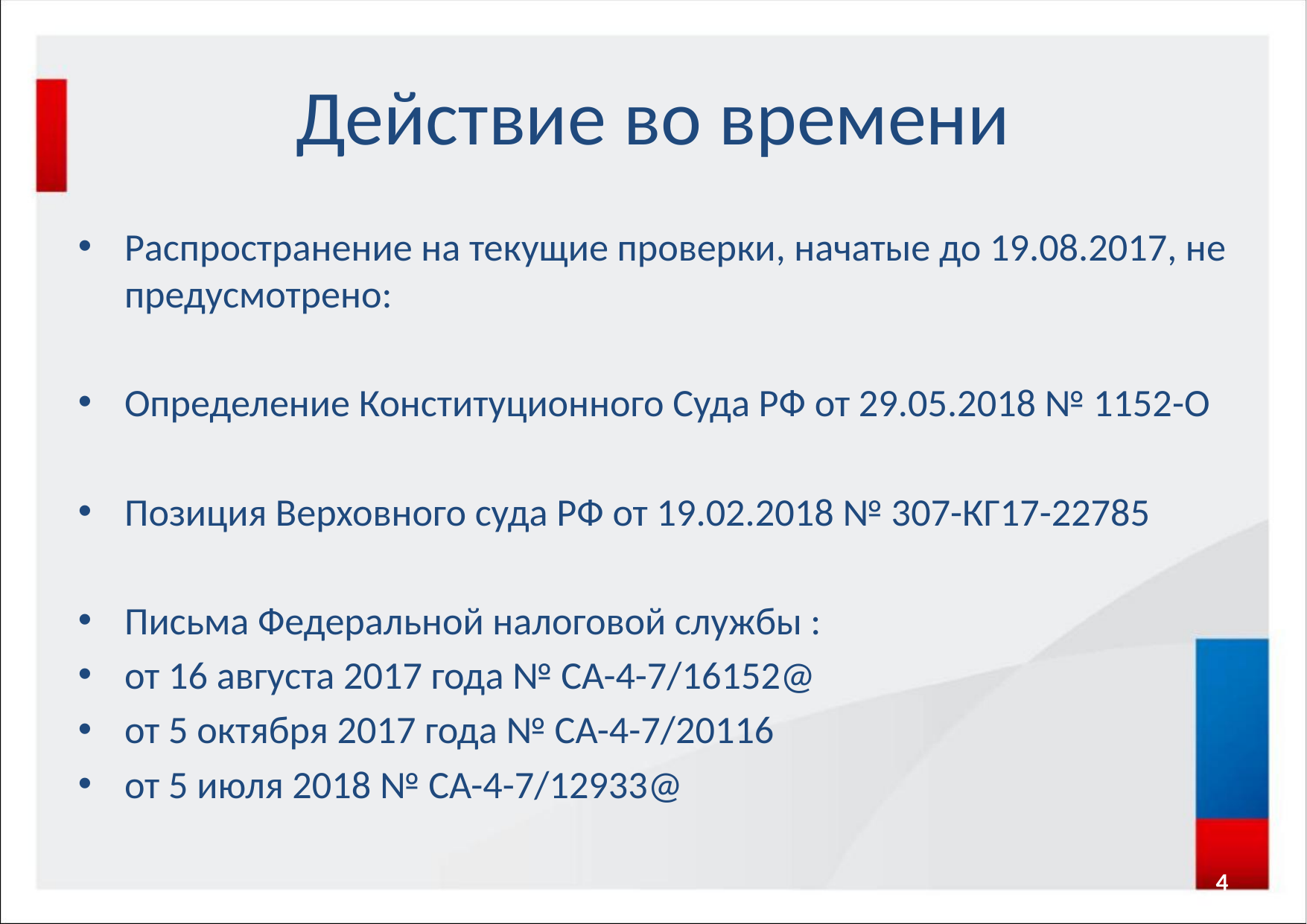

# Действие во времени
Распространение на текущие проверки, начатые до 19.08.2017, не предусмотрено:

Определение Конституционного Суда РФ от 29.05.2018 № 1152-О

Позиция Верховного суда РФ от 19.02.2018 № 307-КГ17-22785

Письма Федеральной налоговой службы :
от 16 августа 2017 года № СА-4-7/16152@
от 5 октября 2017 года № СА-4-7/20116
от 5 июля 2018 № СА-4-7/12933@

4